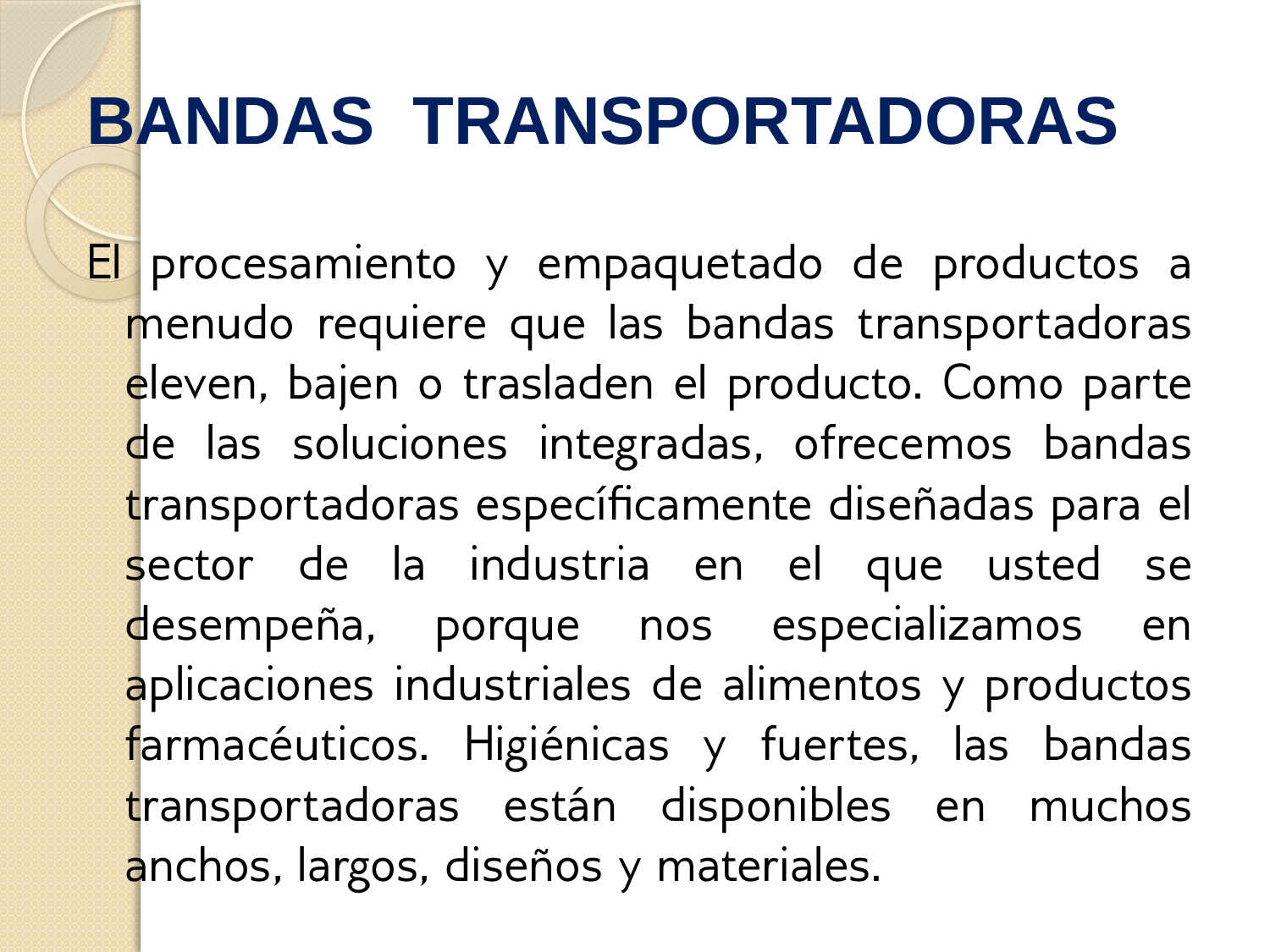

# BANDAS  TRANSPORTADORAS
El procesamiento y empaquetado de productos a menudo requiere que las bandas transportadoras eleven, bajen o trasladen el producto. Como parte de las soluciones integradas, ofrecemos bandas transportadoras específicamente diseñadas para el sector de la industria en el que usted se desempeña, porque nos especializamos en aplicaciones industriales de alimentos y productos farmacéuticos. Higiénicas y fuertes, las bandas transportadoras están disponibles en muchos anchos, largos, diseños y materiales.